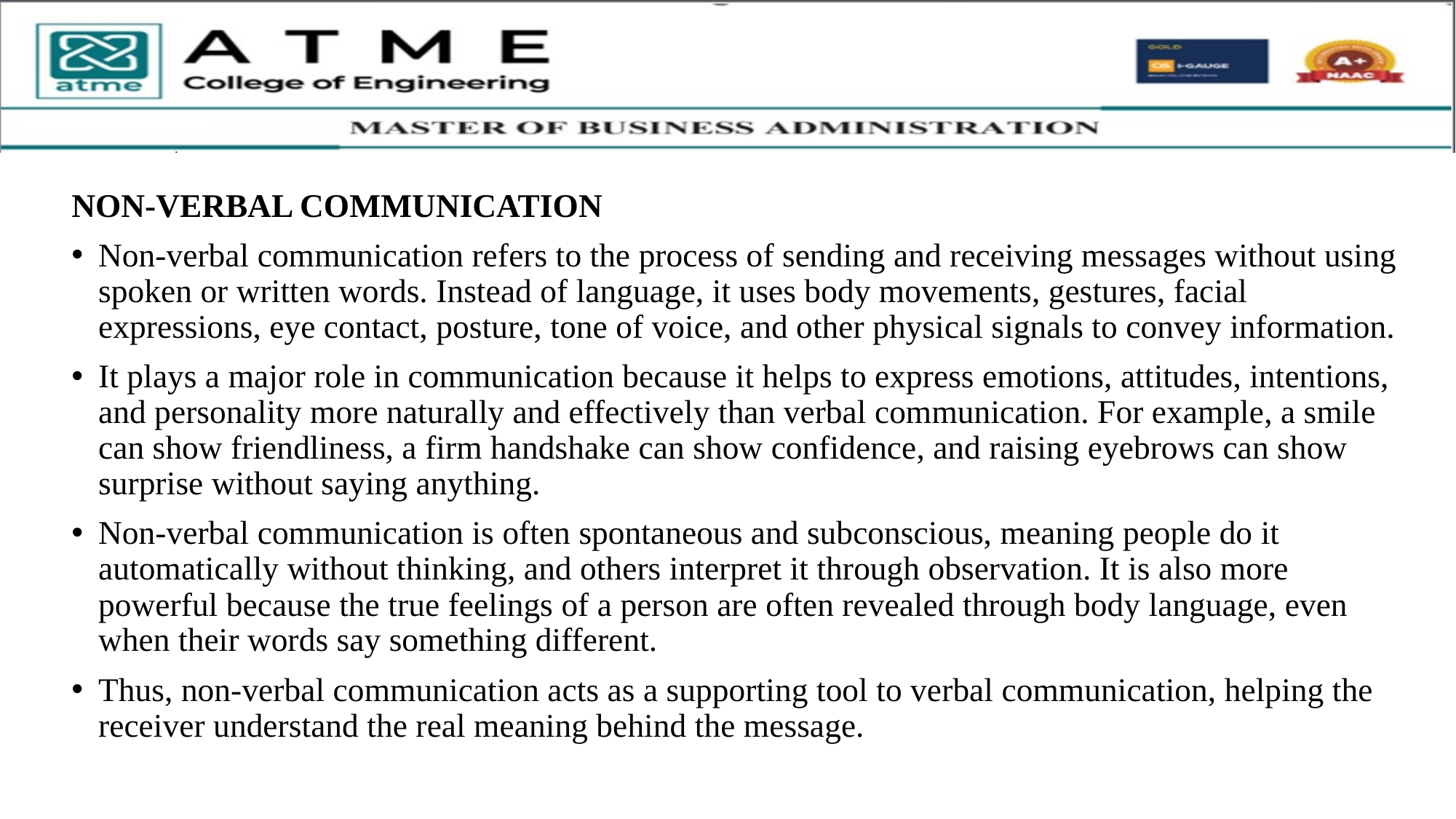

NON-VERBAL COMMUNICATION
Non-verbal communication refers to the process of sending and receiving messages without using spoken or written words. Instead of language, it uses body movements, gestures, facial expressions, eye contact, posture, tone of voice, and other physical signals to convey information.
It plays a major role in communication because it helps to express emotions, attitudes, intentions, and personality more naturally and effectively than verbal communication. For example, a smile can show friendliness, a firm handshake can show confidence, and raising eyebrows can show surprise without saying anything.
Non-verbal communication is often spontaneous and subconscious, meaning people do it automatically without thinking, and others interpret it through observation. It is also more powerful because the true feelings of a person are often revealed through body language, even when their words say something different.
Thus, non-verbal communication acts as a supporting tool to verbal communication, helping the receiver understand the real meaning behind the message.